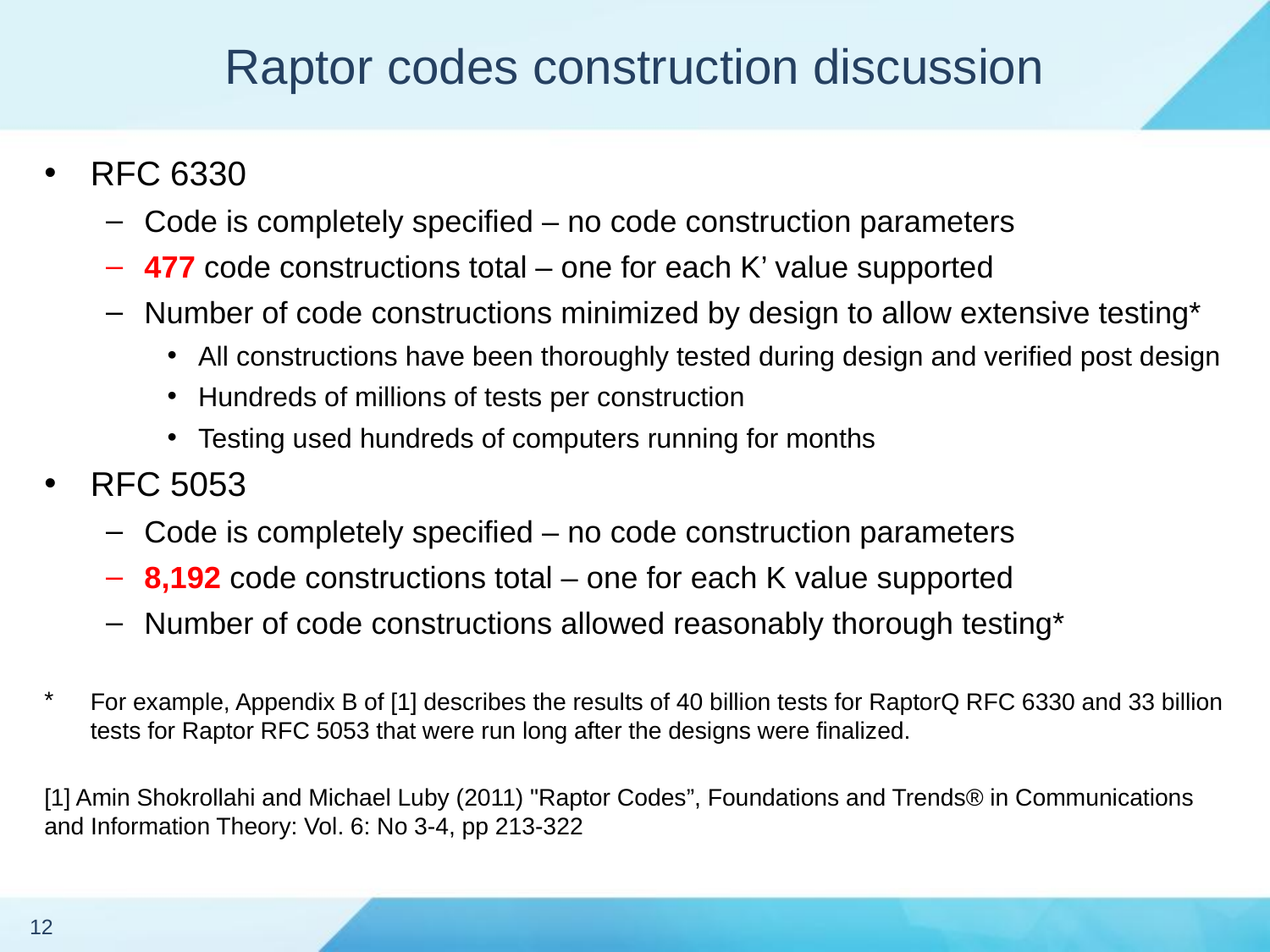

# Raptor codes construction discussion
RFC 6330
Code is completely specified – no code construction parameters
477 code constructions total – one for each K’ value supported
Number of code constructions minimized by design to allow extensive testing*
All constructions have been thoroughly tested during design and verified post design
Hundreds of millions of tests per construction
Testing used hundreds of computers running for months
RFC 5053
Code is completely specified – no code construction parameters
8,192 code constructions total – one for each K value supported
Number of code constructions allowed reasonably thorough testing*

For example, Appendix B of [1] describes the results of 40 billion tests for RaptorQ RFC 6330 and 33 billion tests for Raptor RFC 5053 that were run long after the designs were finalized.

[1] Amin Shokrollahi and Michael Luby (2011) "Raptor Codes”, Foundations and Trends® in Communications and Information Theory: Vol. 6: No 3-4, pp 213-322
12